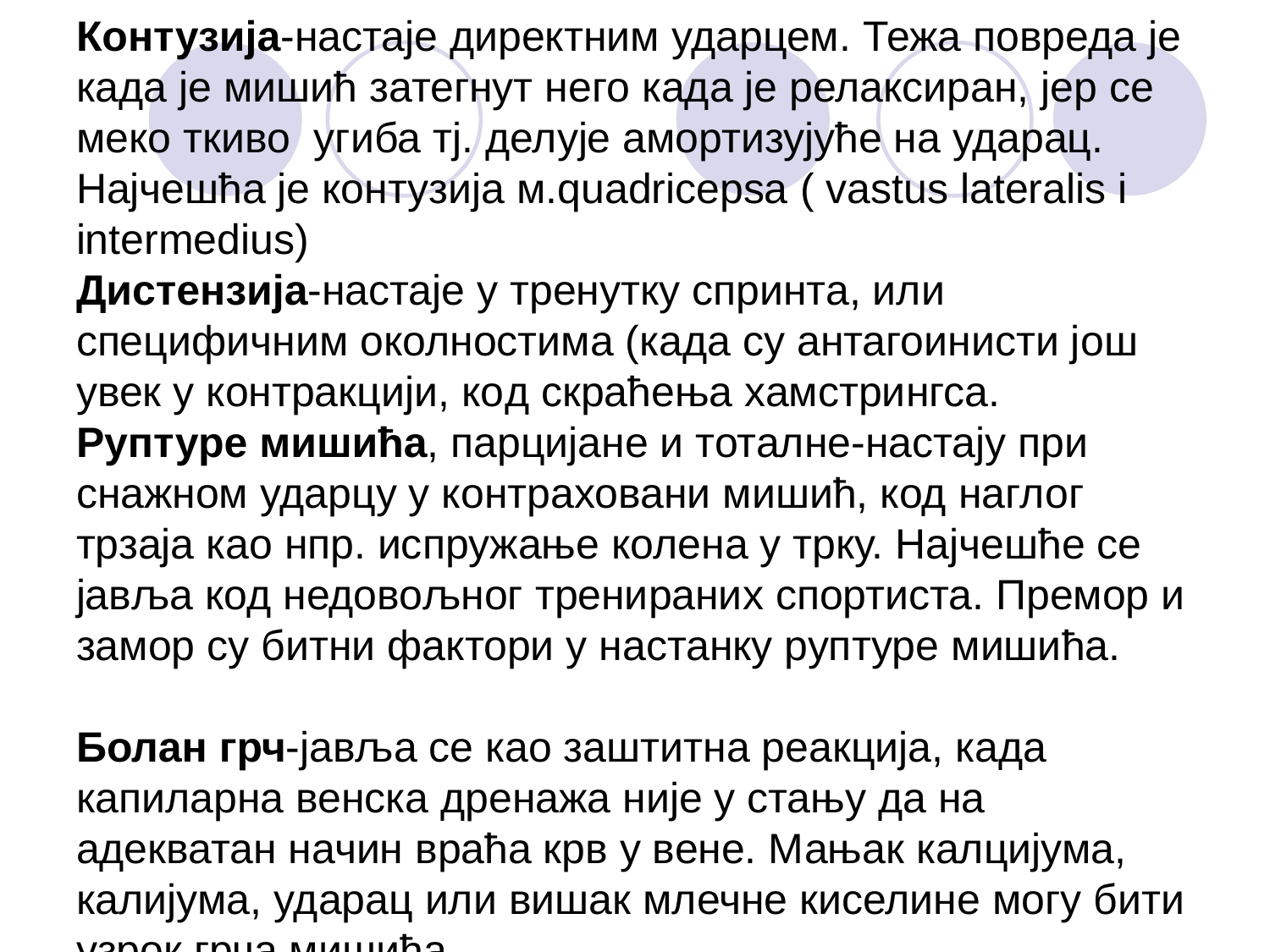

# Повреде мишића ДЕ Контузија-настаје директним ударцем. Тежа повреда је када је мишић затегнут него када је релаксиран, јер се меко ткиво  угиба тј. делује амортизујуће на ударац. Најчешћа је контузија м.quadricepsa ( vastus lateralis i intermedius) Дистензија-настаје у тренутку спринта, или специфичним околностима (када су антагоинисти још увек у контракцији, код скраћења хамстрингса. Руптуре мишића, парцијане и тоталне-настају при снажном ударцу у контраховани мишић, код наглог трзаја као нпр. испружање колена у трку. Најчешће се јавља код недовољног тренираних спортиста. Премор и замор су битни фактори у настанку руптуре мишића. Болан грч-јавља се као заштитна реакција, када капиларна венска дренажа није у стању да на адекватан начин враћа крв у вене. Мањак калцијума, калијума, ударац или вишак млечне киселине могу бити узрок грча мишића.